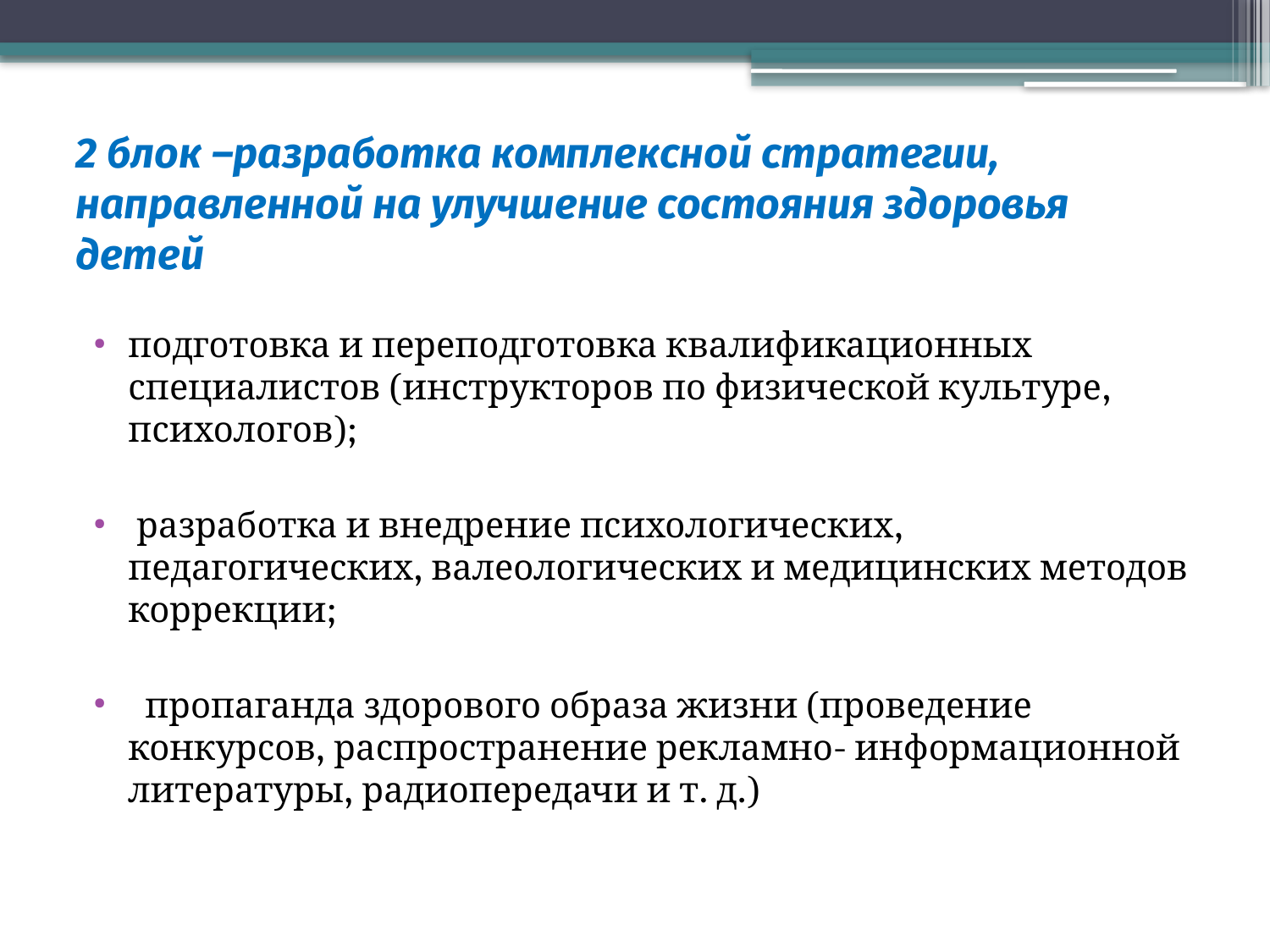

# 2 блок –разработка комплексной стратегии, направленной на улучшение состояния здоровья детей
подготовка и переподготовка квалификационных специалистов (инструкторов по физической культуре, психологов);

 разработка и внедрение психологических, педагогических, валеологических и медицинских методов коррекции;

  пропаганда здорового образа жизни (проведение конкурсов, распространение рекламно- информационной литературы, радиопередачи и т. д.)